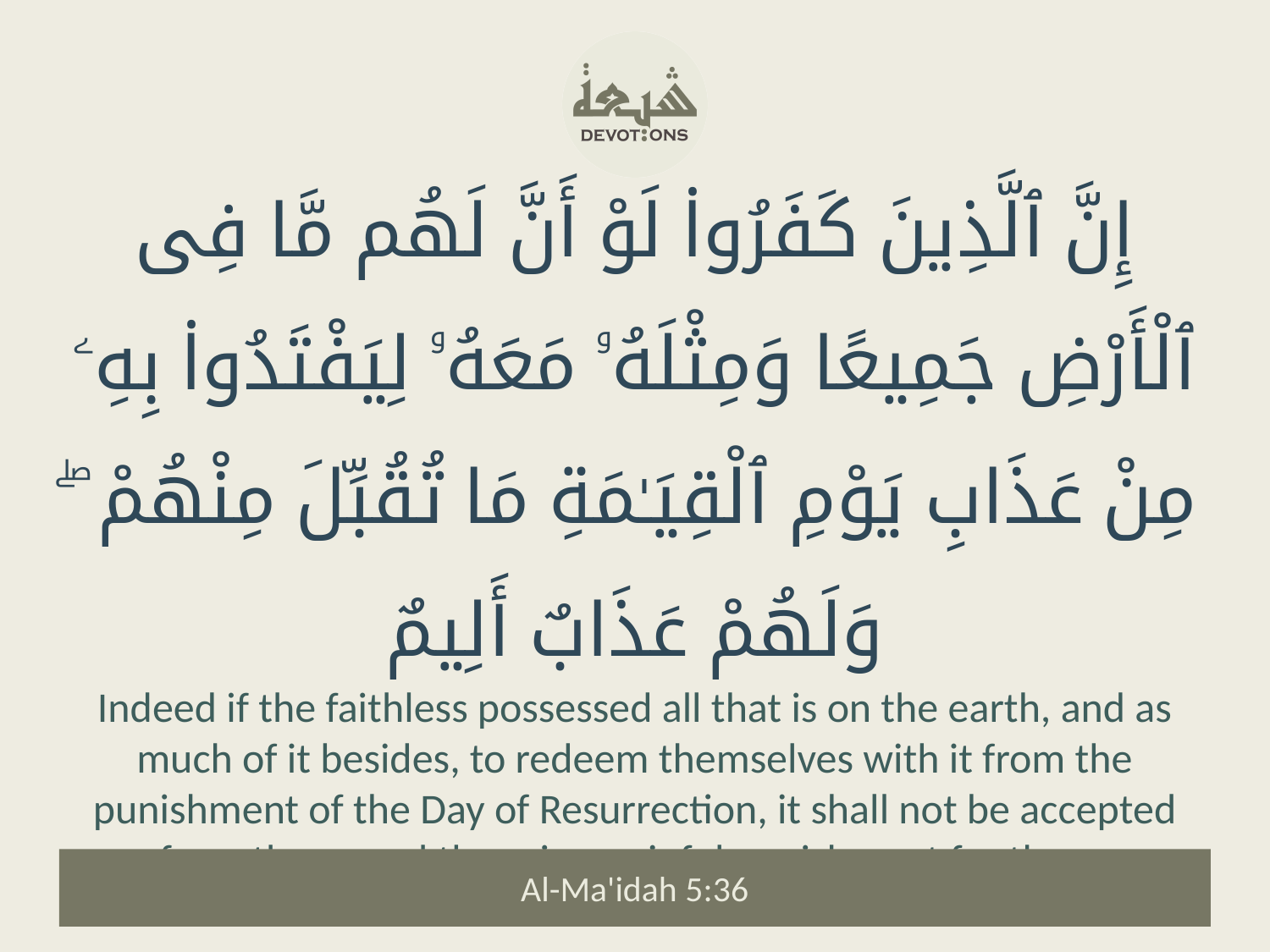

إِنَّ ٱلَّذِينَ كَفَرُوا۟ لَوْ أَنَّ لَهُم مَّا فِى ٱلْأَرْضِ جَمِيعًا وَمِثْلَهُۥ مَعَهُۥ لِيَفْتَدُوا۟ بِهِۦ مِنْ عَذَابِ يَوْمِ ٱلْقِيَـٰمَةِ مَا تُقُبِّلَ مِنْهُمْ ۖ وَلَهُمْ عَذَابٌ أَلِيمٌ
Indeed if the faithless possessed all that is on the earth, and as much of it besides, to redeem themselves with it from the punishment of the Day of Resurrection, it shall not be accepted from them, and there is a painful punishment for them.
Al-Ma'idah 5:36